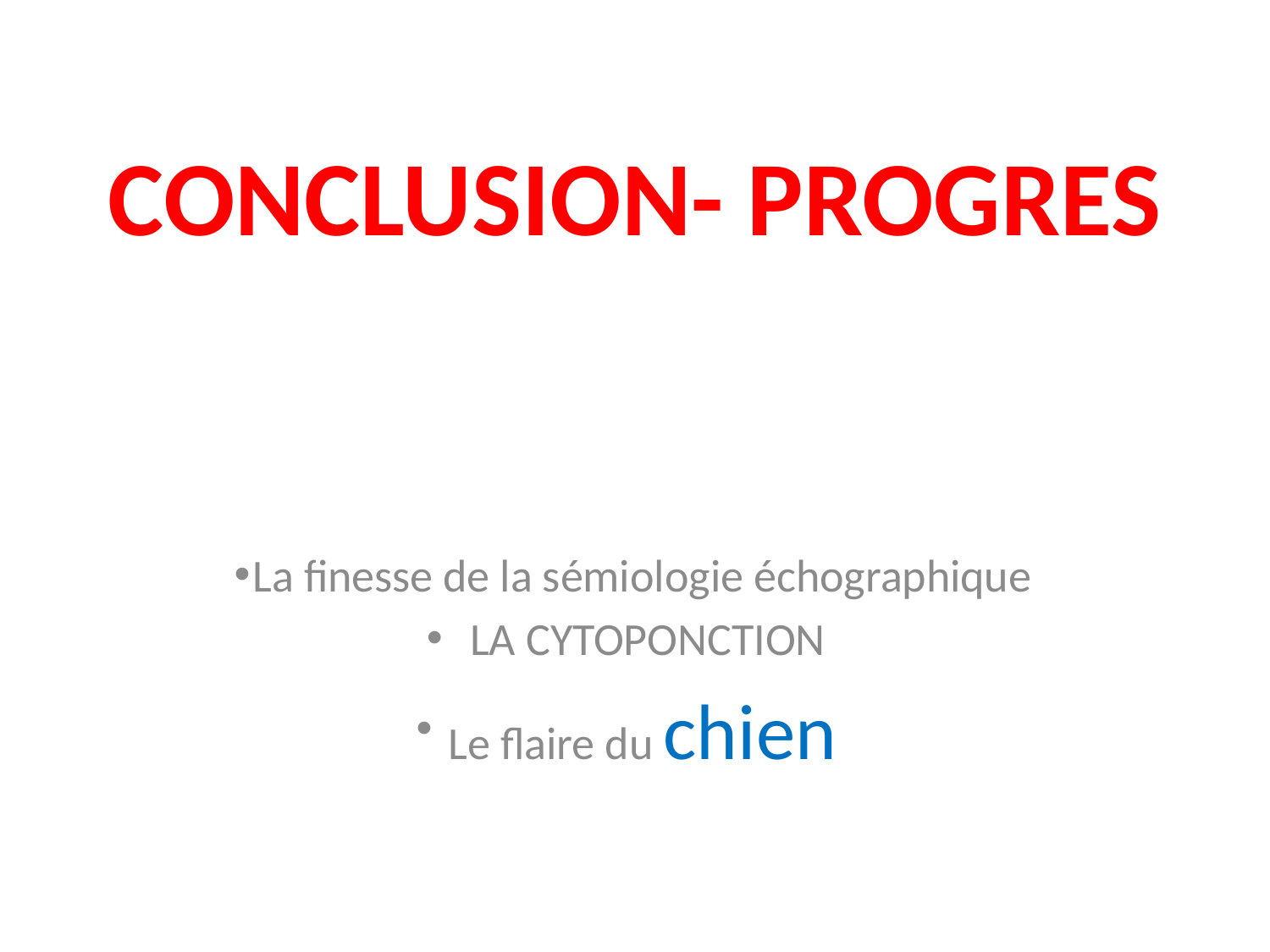

# CONCLUSION- PROGRES
La finesse de la sémiologie échographique
 LA CYTOPONCTION
Le flaire du chien